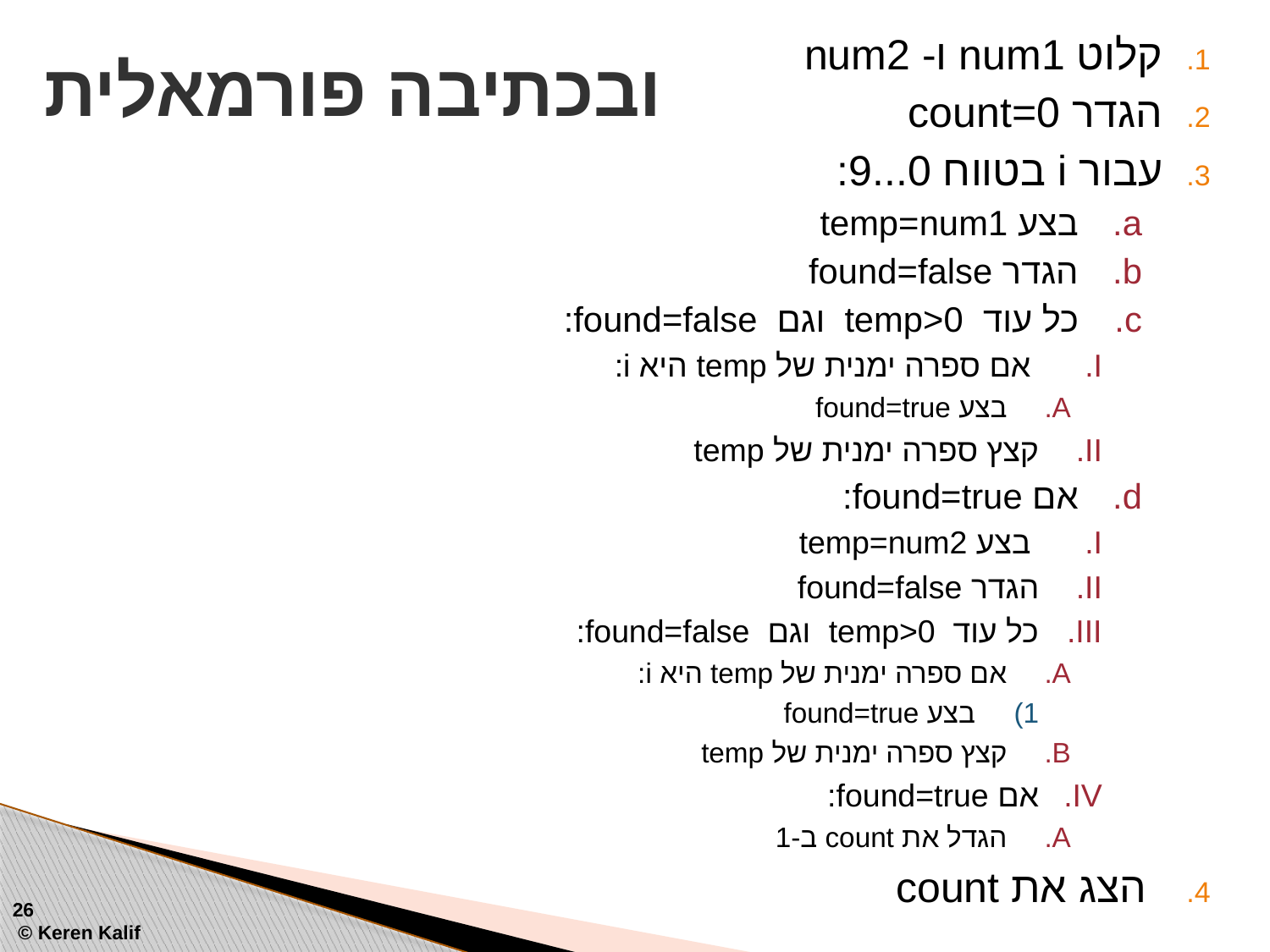

קלוט num1 ו- num2
הגדר count=0
עבור i בטווח 0...9:
בצע temp=num1
הגדר found=false
כל עוד  temp>0  וגם  found=false:
אם ספרה ימנית של temp היא i:
בצע found=true
קצץ ספרה ימנית של temp
אם found=true:
בצע temp=num2
הגדר found=false
כל עוד  temp>0  וגם  found=false:
אם ספרה ימנית של temp היא i:
בצע found=true
קצץ ספרה ימנית של temp
אם found=true:
הגדל את count ב-1
הצג את count

# ובכתיבה פורמאלית
26
 © Keren Kalif